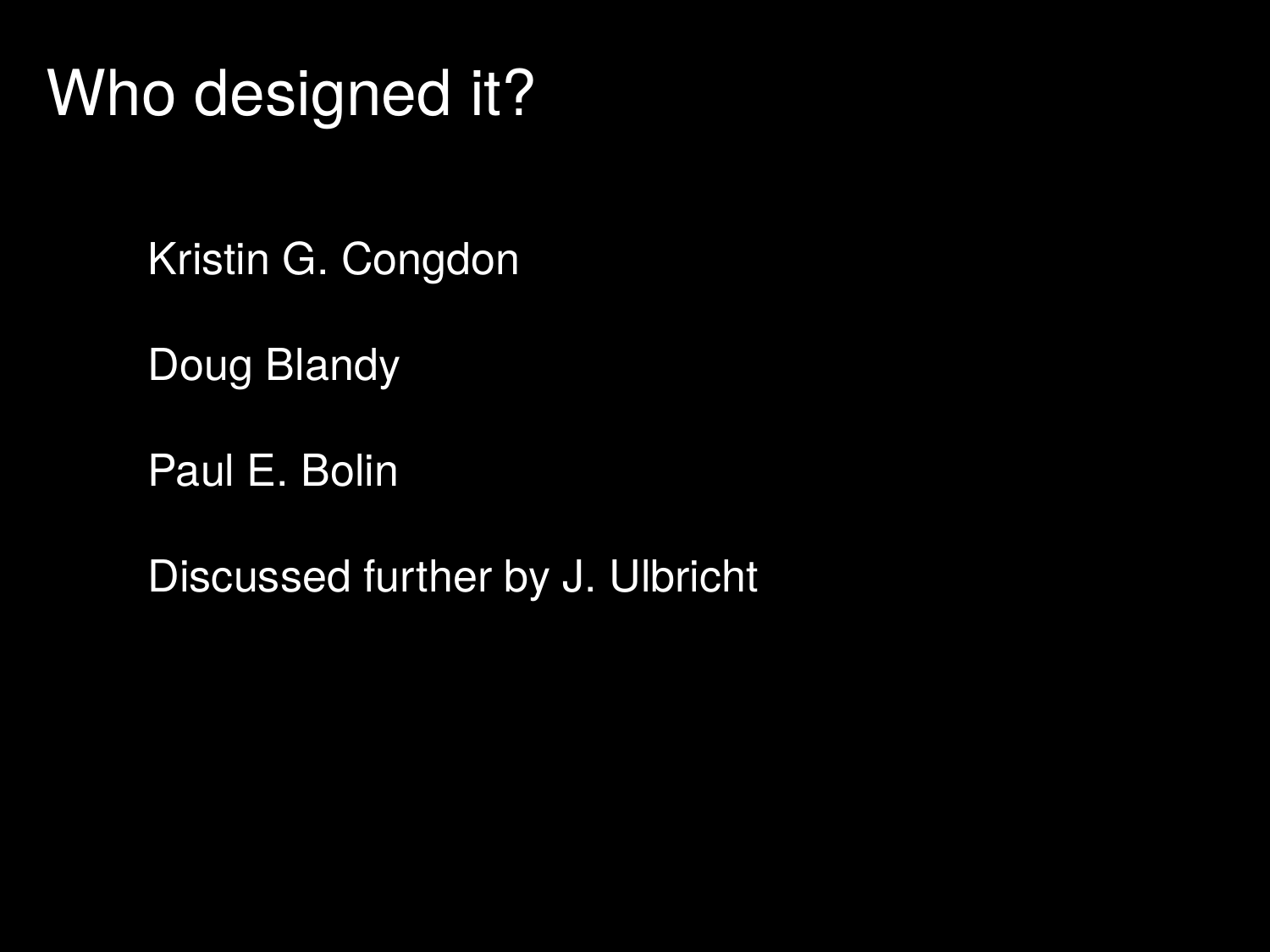

Who designed it?

Kristin G. Congdon

Doug Blandy

Paul E. Bolin

Discussed further by J. Ulbricht